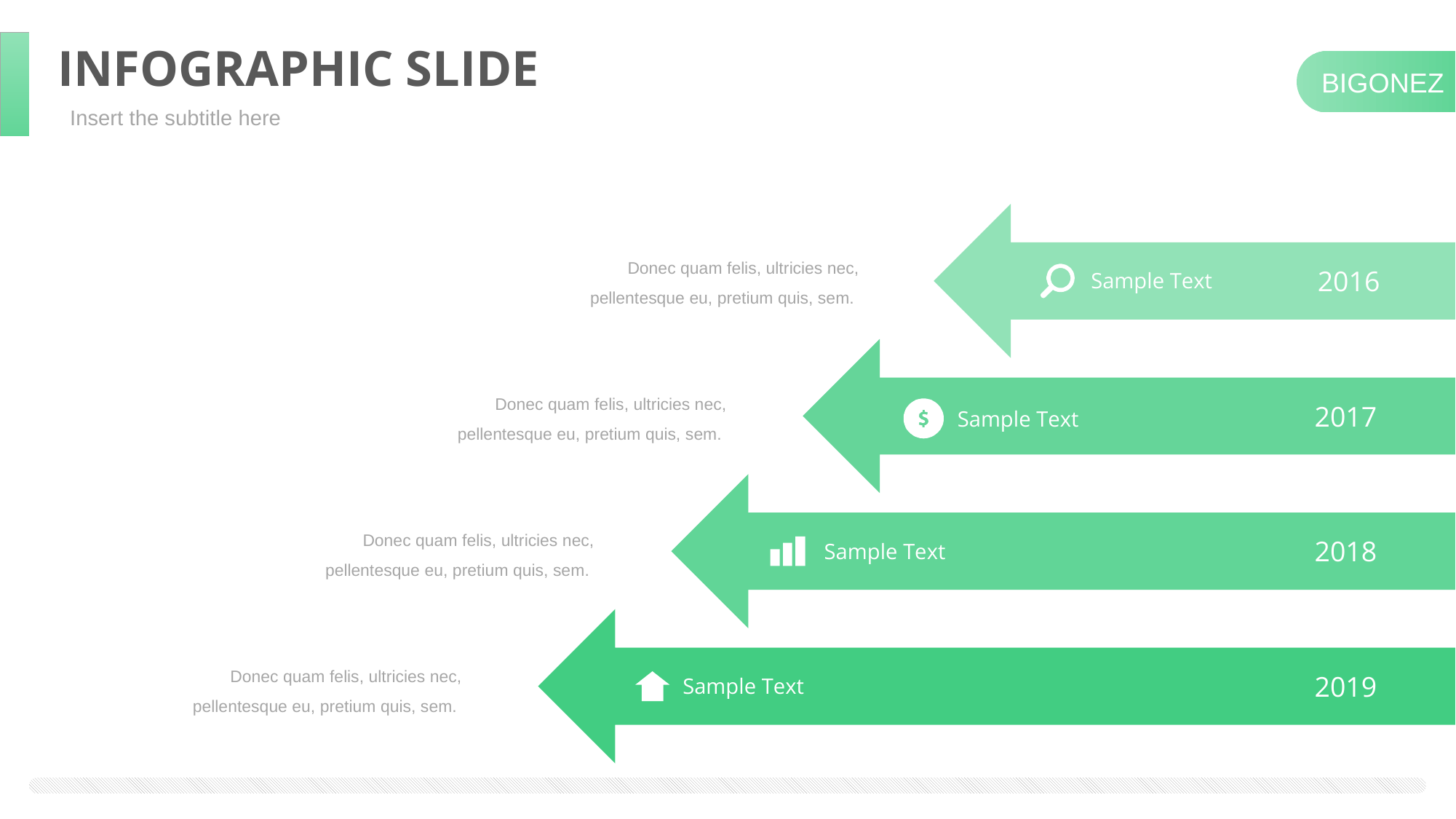

INFOGRAPHIC SLIDE
BIGONEZ
Insert the subtitle here

Donec quam felis, ultricies nec, pellentesque eu, pretium quis, sem.
2016
Sample Text

Donec quam felis, ultricies nec, pellentesque eu, pretium quis, sem.
2017

Sample Text

Donec quam felis, ultricies nec, pellentesque eu, pretium quis, sem.
2018
Sample Text

Donec quam felis, ultricies nec, pellentesque eu, pretium quis, sem.
2019
Sample Text